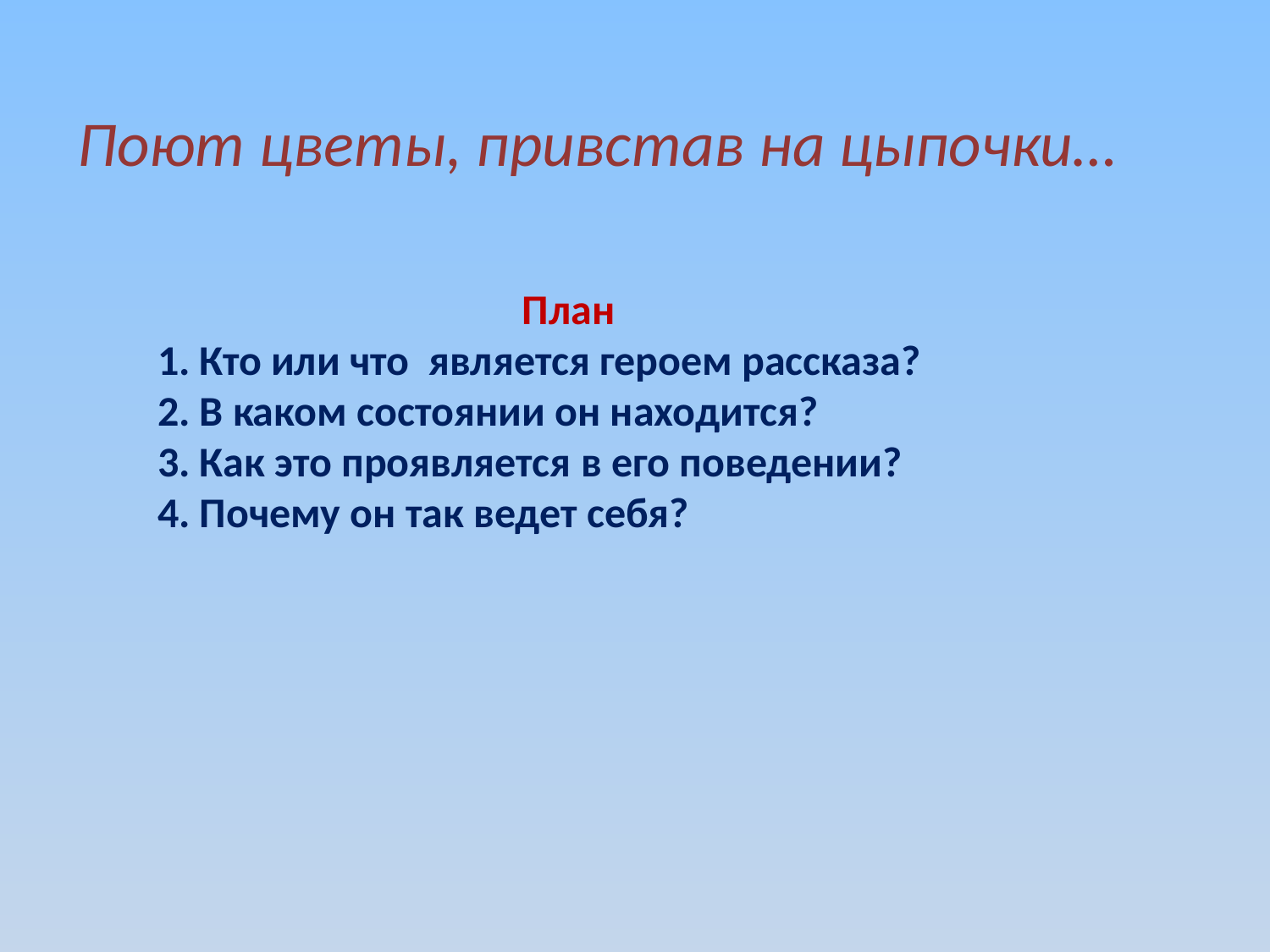

Поют цветы, привстав на цыпочки…
План
1. Кто или что  является героем рассказа?
2. В каком состоянии он находится?
3. Как это проявляется в его поведении?
4. Почему он так ведет себя?